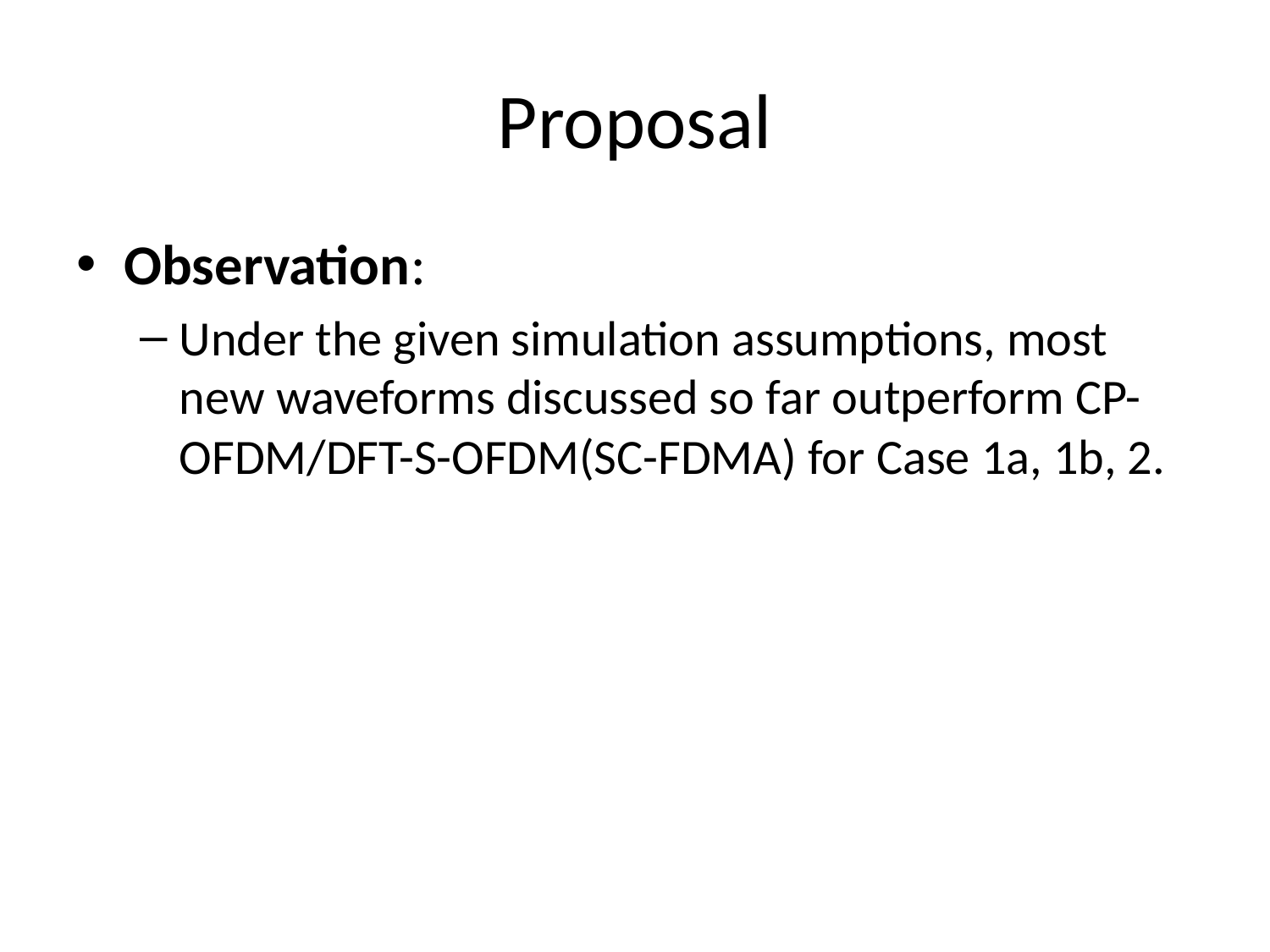

# Proposal
Observation:
Under the given simulation assumptions, most new waveforms discussed so far outperform CP-OFDM/DFT-S-OFDM(SC-FDMA) for Case 1a, 1b, 2.